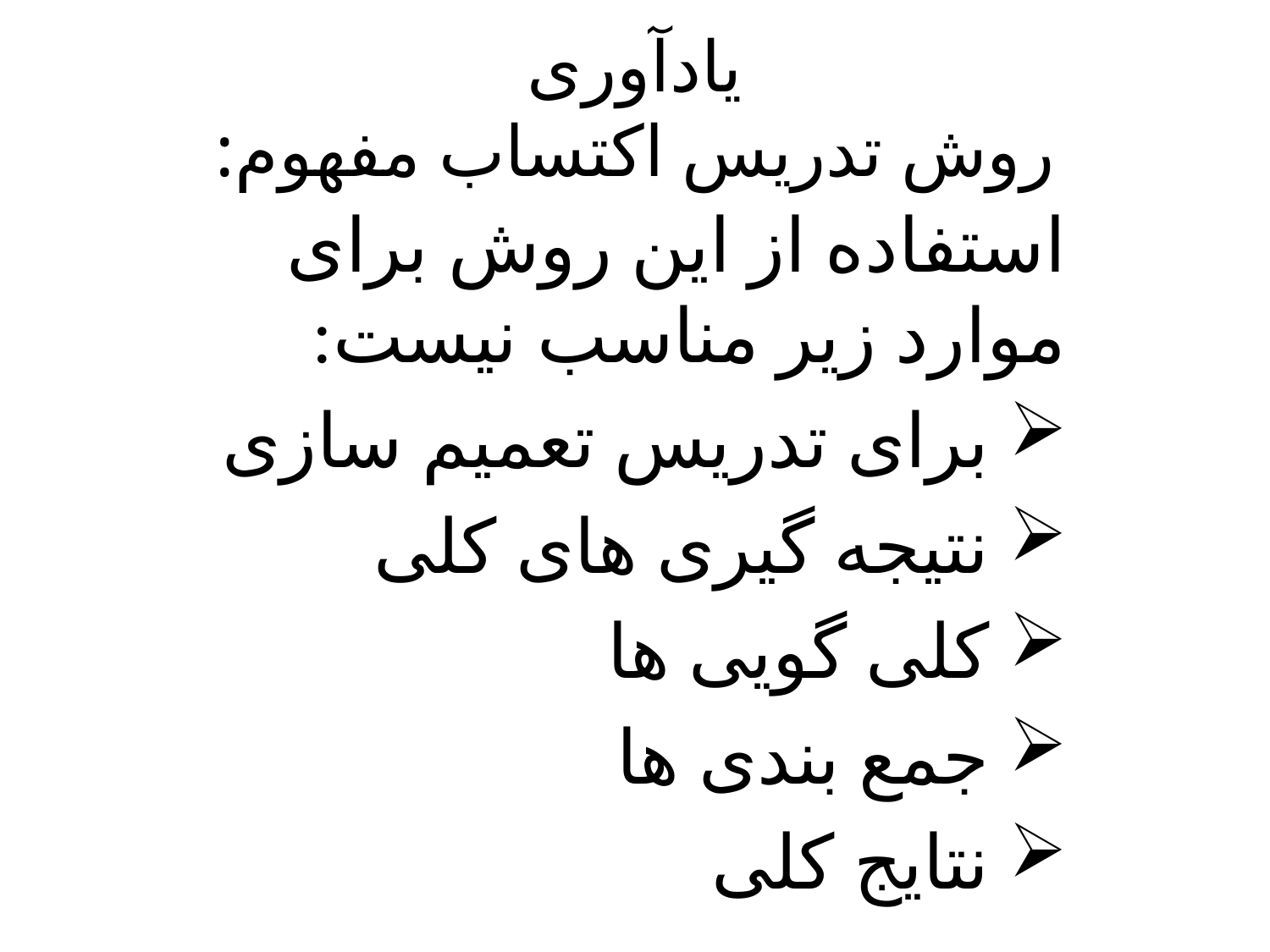

# یادآوری روش تدریس اکتساب مفهوم:
استفاده از این روش برای موارد زیر مناسب نیست:
برای تدریس تعمیم سازی
نتیجه گیری های کلی
کلی گویی ها
جمع بندی ها
نتایج کلی